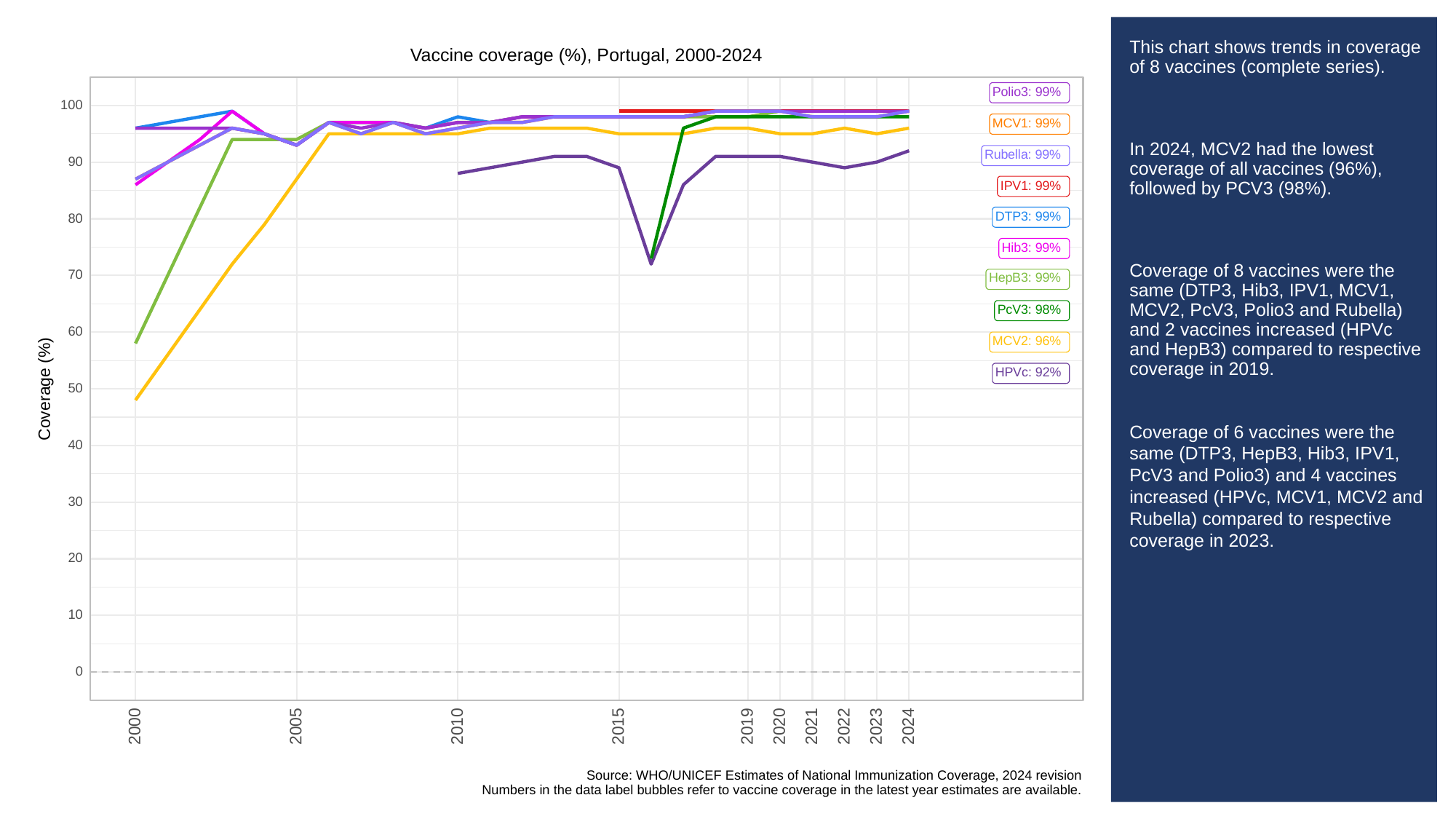

# This chart shows trends in coverage of 8 vaccines (complete series).

In 2024, MCV2 had the lowest coverage of all vaccines (96%), followed by PCV3 (98%).

Coverage of 8 vaccines were the same (DTP3, Hib3, IPV1, MCV1, MCV2, PcV3, Polio3 and Rubella) and 2 vaccines increased (HPVc and HepB3) compared to respective coverage in 2019.

Coverage of 6 vaccines were the same (DTP3, HepB3, Hib3, IPV1, PcV3 and Polio3) and 4 vaccines increased (HPVc, MCV1, MCV2 and Rubella) compared to respective coverage in 2023.

Vaccine coverage (%), Portugal, 2000-2024

Polio3: 99%

100

MCV1: 99%

Rubella: 99%

90

IPV1: 99%

DTP3: 99%
80

Hib3: 99%

70
HepB3: 99%

PcV3: 98%
60

MCV2: 96%

HPVc: 92%
Coverage (%)
50

40

30

20

10

0

2023
2000
2005
2010
2015
2019
2020
2021
2022
2024
Source: WHO/UNICEF Estimates of National Immunization Coverage, 2024 revision
Numbers in the data label bubbles refer to vaccine coverage in the latest year estimates are available.